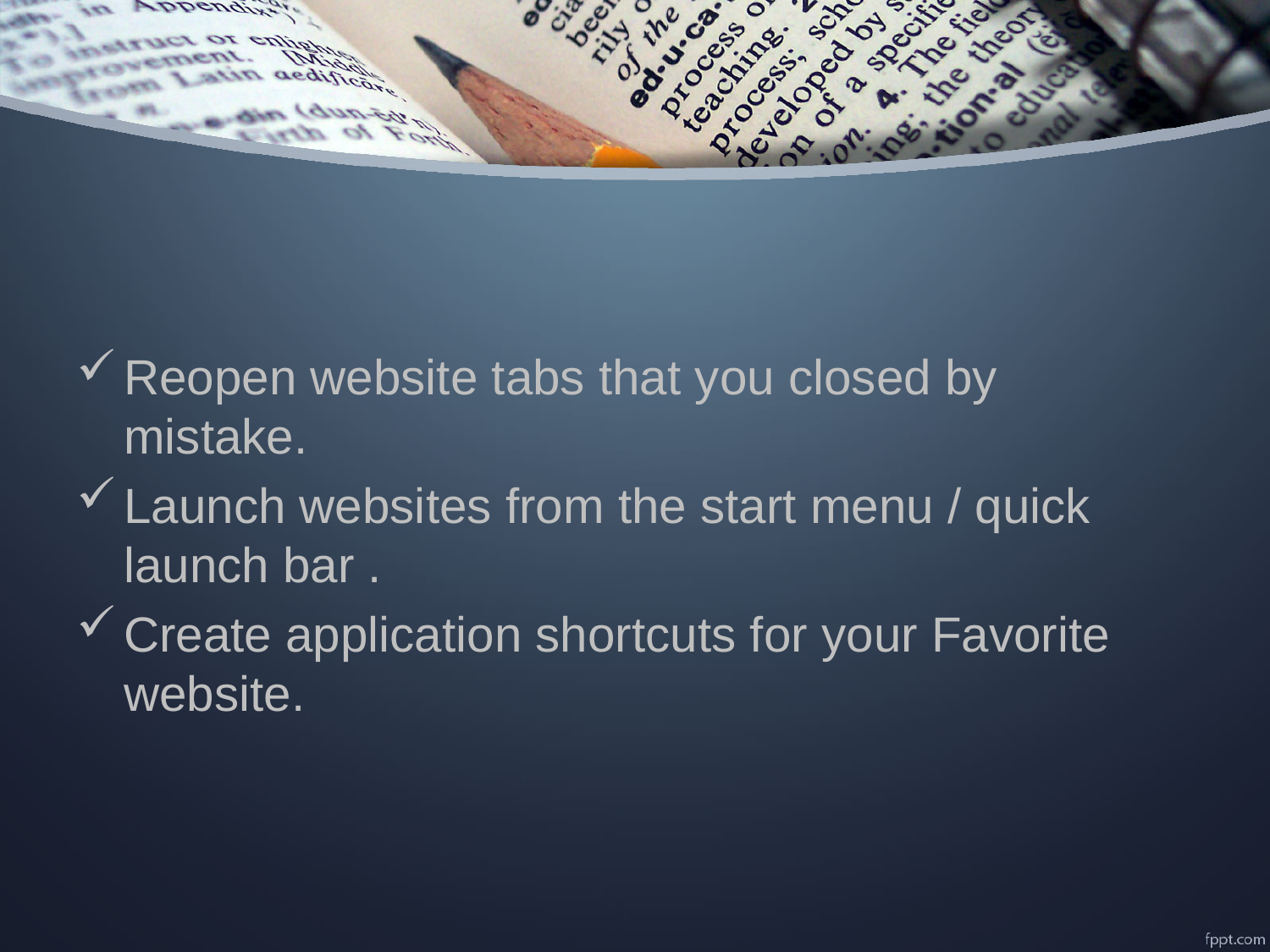

#

Reopen website tabs that you closed by mistake.
Launch websites from the start menu / quick launch bar .
Create application shortcuts for your Favorite website.